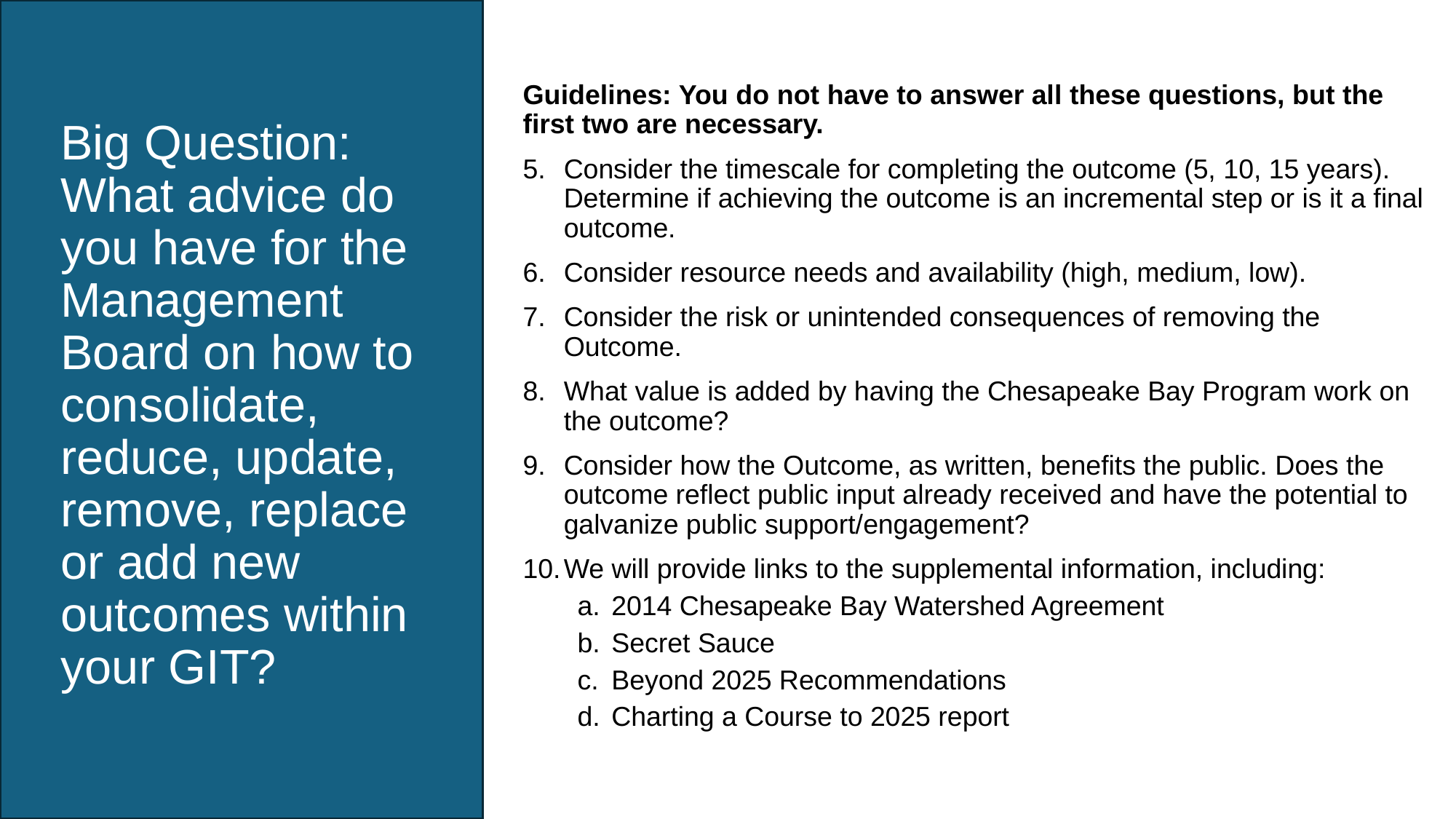

Guidelines:​ You do not have to answer all these questions, but the first two are necessary.
Consider the timescale for completing the outcome (5, 10, 15 years). Determine if achieving the outcome is an incremental step or is it a final outcome.​
Consider resource needs and availability (high, medium, low).​
Consider the risk or unintended consequences of removing the Outcome.
What value is added by having the Chesapeake Bay Program work on the outcome?
Consider how the Outcome, as written, benefits the public. Does the outcome reflect public input already received and have the potential to galvanize public support/engagement?
We will provide links to the supplemental information, including:
2014 Chesapeake Bay Watershed Agreement
Secret Sauce
Beyond 2025 Recommendations
Charting a Course to 2025 report
# Big Question: What advice do you have for the Management  Board on how to consolidate, reduce, update, remove, replace or add new outcomes within your GIT?​